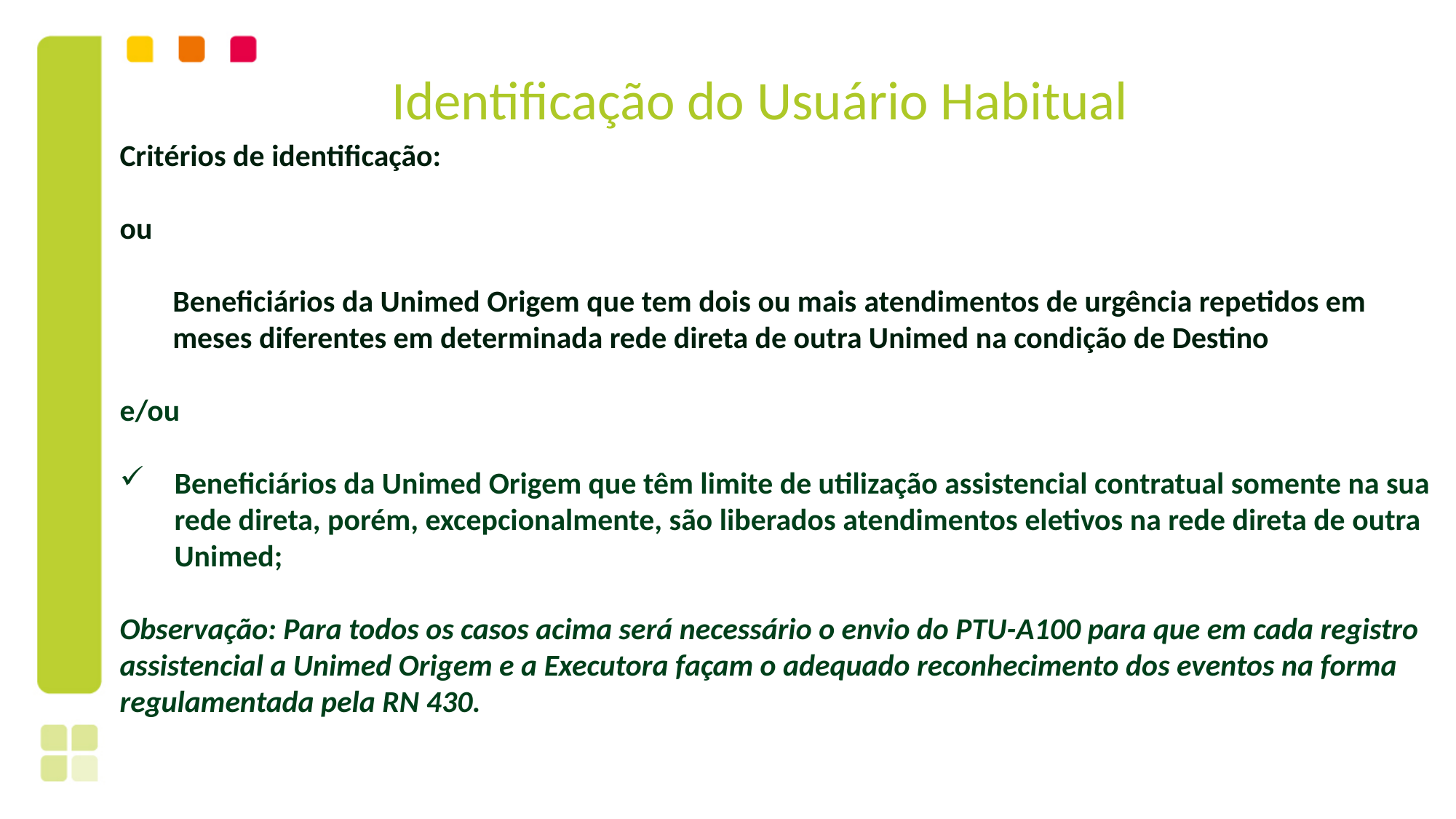

# Identificação do Usuário Habitual
Critérios de identificação:

ou

Beneficiários da Unimed Origem que tem dois ou mais atendimentos de urgência repetidos em meses diferentes em determinada rede direta de outra Unimed na condição de Destino

e/ou

Beneficiários da Unimed Origem que têm limite de utilização assistencial contratual somente na sua rede direta, porém, excepcionalmente, são liberados atendimentos eletivos na rede direta de outra Unimed;

Observação: Para todos os casos acima será necessário o envio do PTU-A100 para que em cada registro assistencial a Unimed Origem e a Executora façam o adequado reconhecimento dos eventos na forma regulamentada pela RN 430.